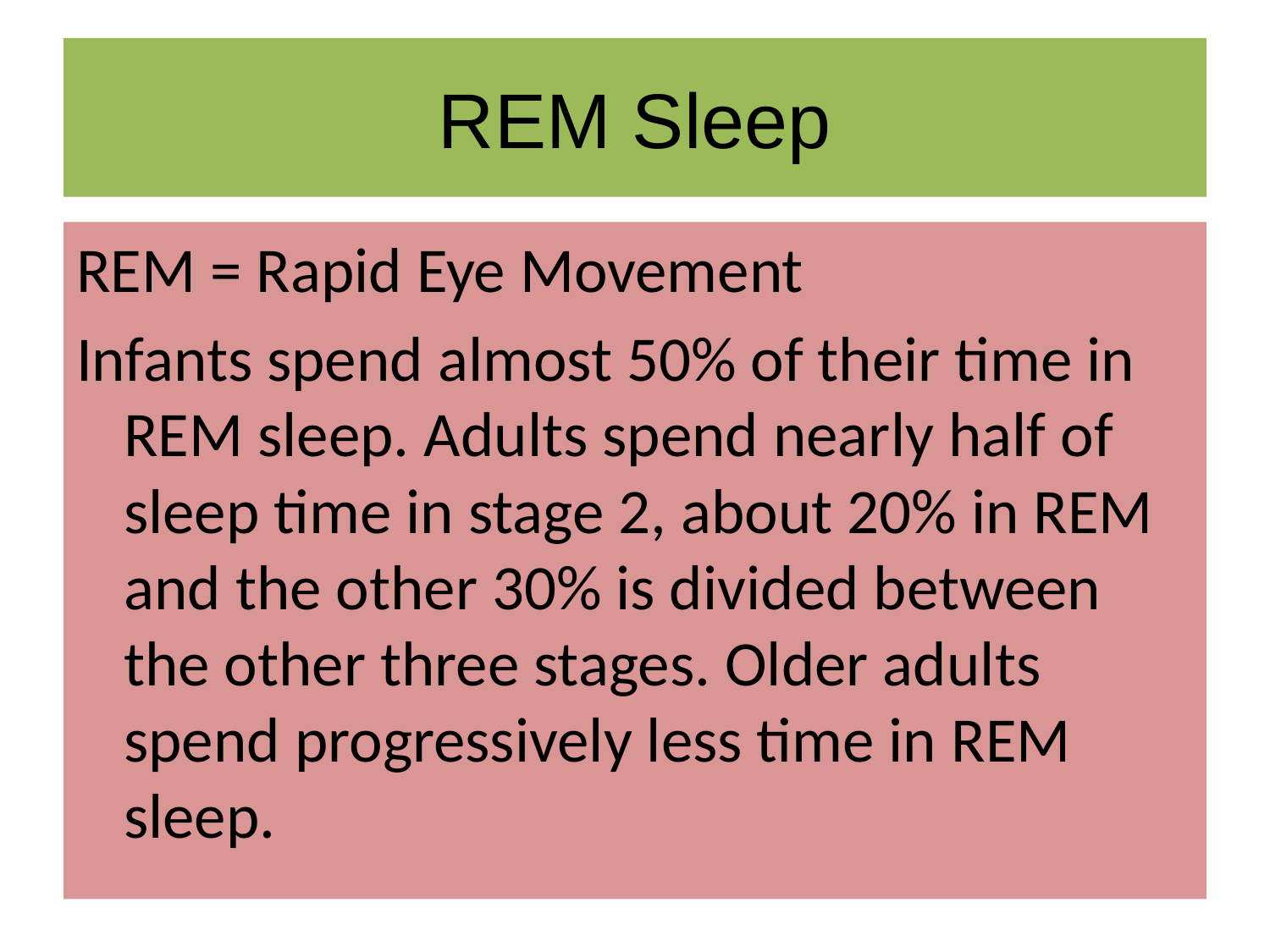

# REM Sleep
REM = Rapid Eye Movement
Infants spend almost 50% of their time in REM sleep. Adults spend nearly half of sleep time in stage 2, about 20% in REM and the other 30% is divided between the other three stages. Older adults spend progressively less time in REM sleep.